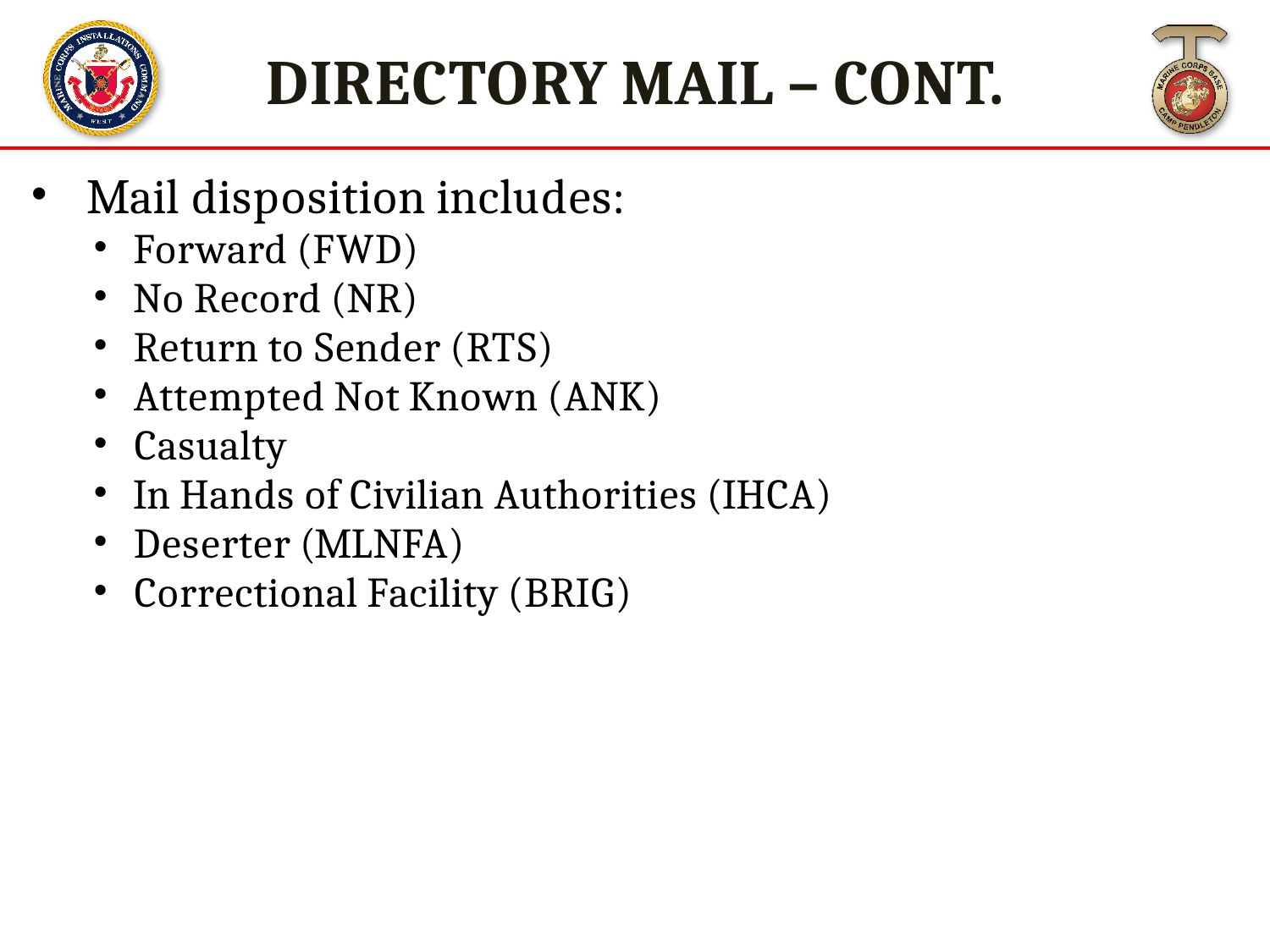

DIRECTORY MAIL – CONT.
Mail disposition includes:
Forward (FWD)
No Record (NR)
Return to Sender (RTS)
Attempted Not Known (ANK)
Casualty
In Hands of Civilian Authorities (IHCA)
Deserter (MLNFA)
Correctional Facility (BRIG)